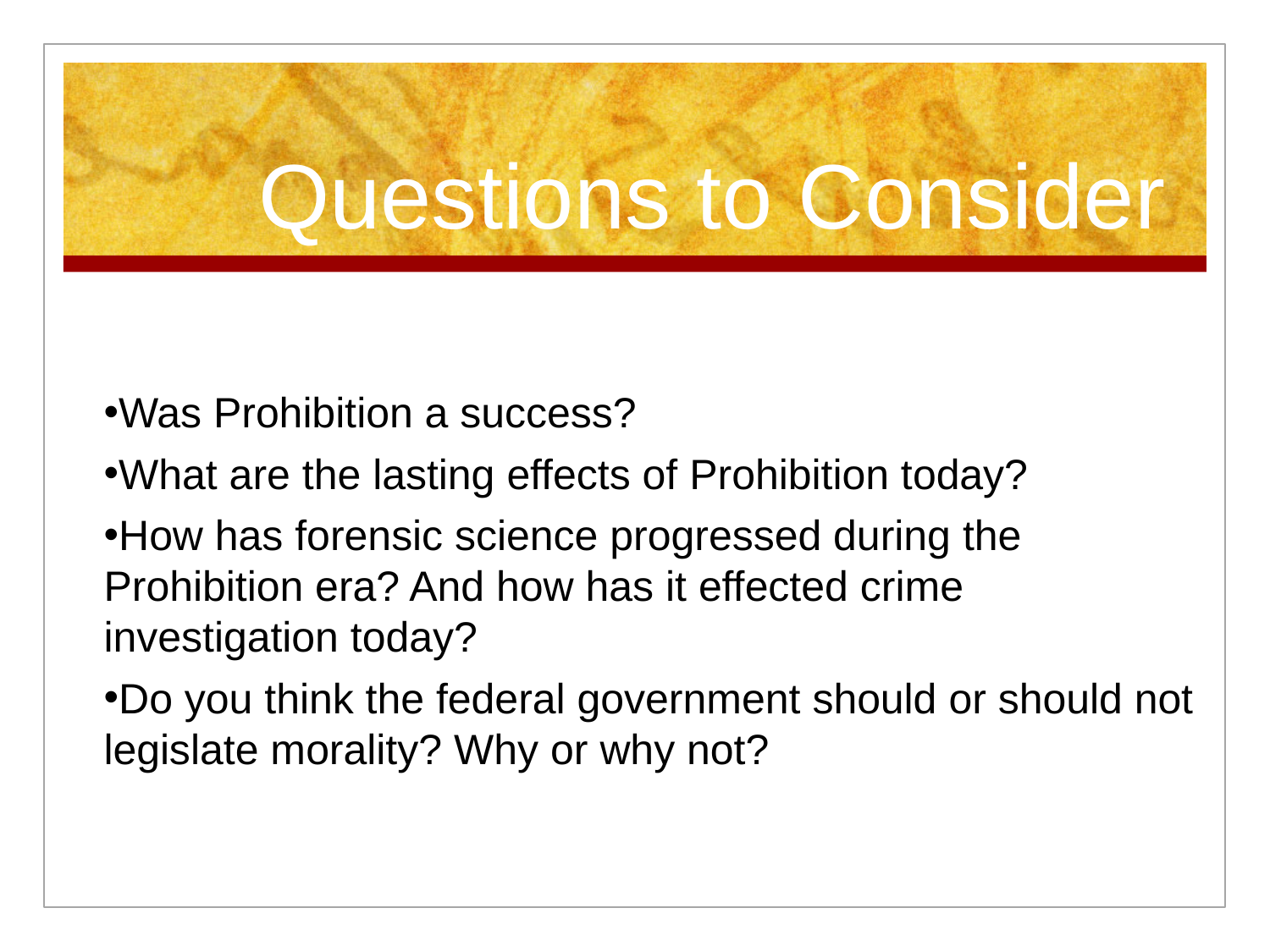

# Questions to Consider
Was Prohibition a success?
What are the lasting effects of Prohibition today?
How has forensic science progressed during the Prohibition era? And how has it effected crime investigation today?
Do you think the federal government should or should not legislate morality? Why or why not?